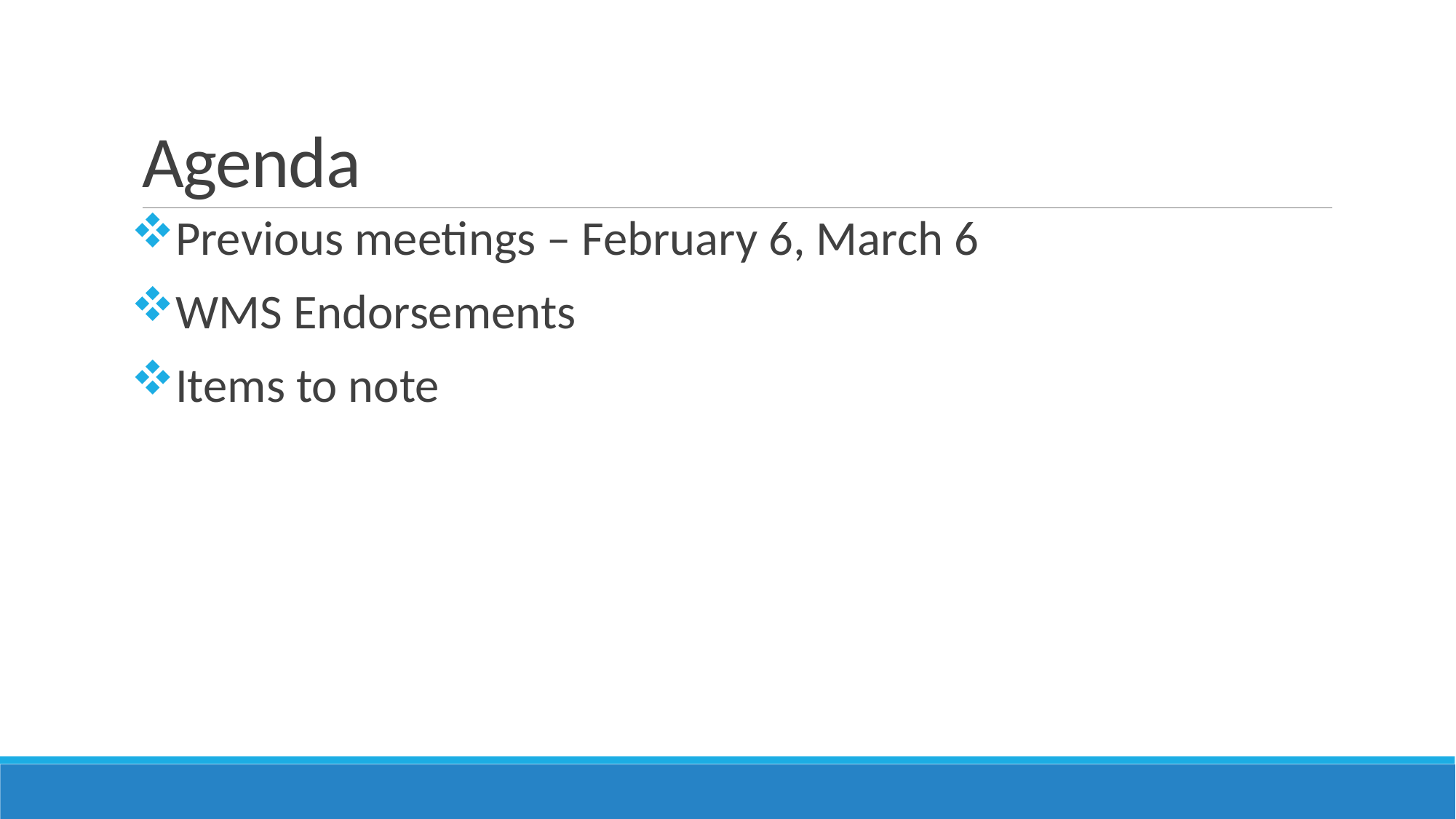

# Agenda
Previous meetings – February 6, March 6
WMS Endorsements
Items to note